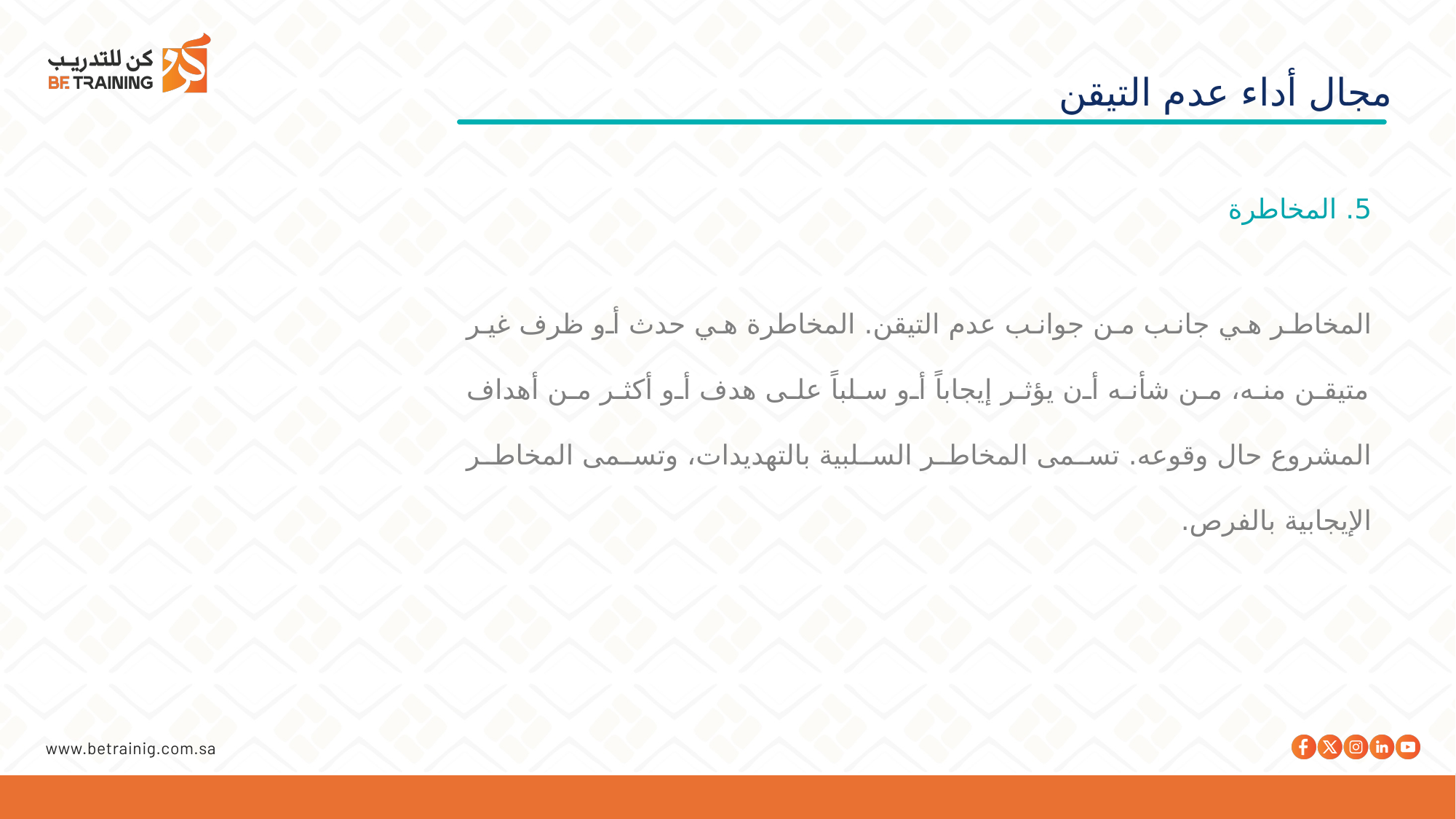

مجال أداء عدم التيقن
5. المخاطرة

المخاطر هي جانب من جوانب عدم التيقن. المخاطرة هي حدث أو ظرف غير متيقن منه، من شأنه أن يؤثر إيجاباً أو سلباً على هدف أو أكثر من أهداف المشروع حال وقوعه. تسمى المخاطر السلبية بالتهديدات، وتسمى المخاطر الإيجابية بالفرص.